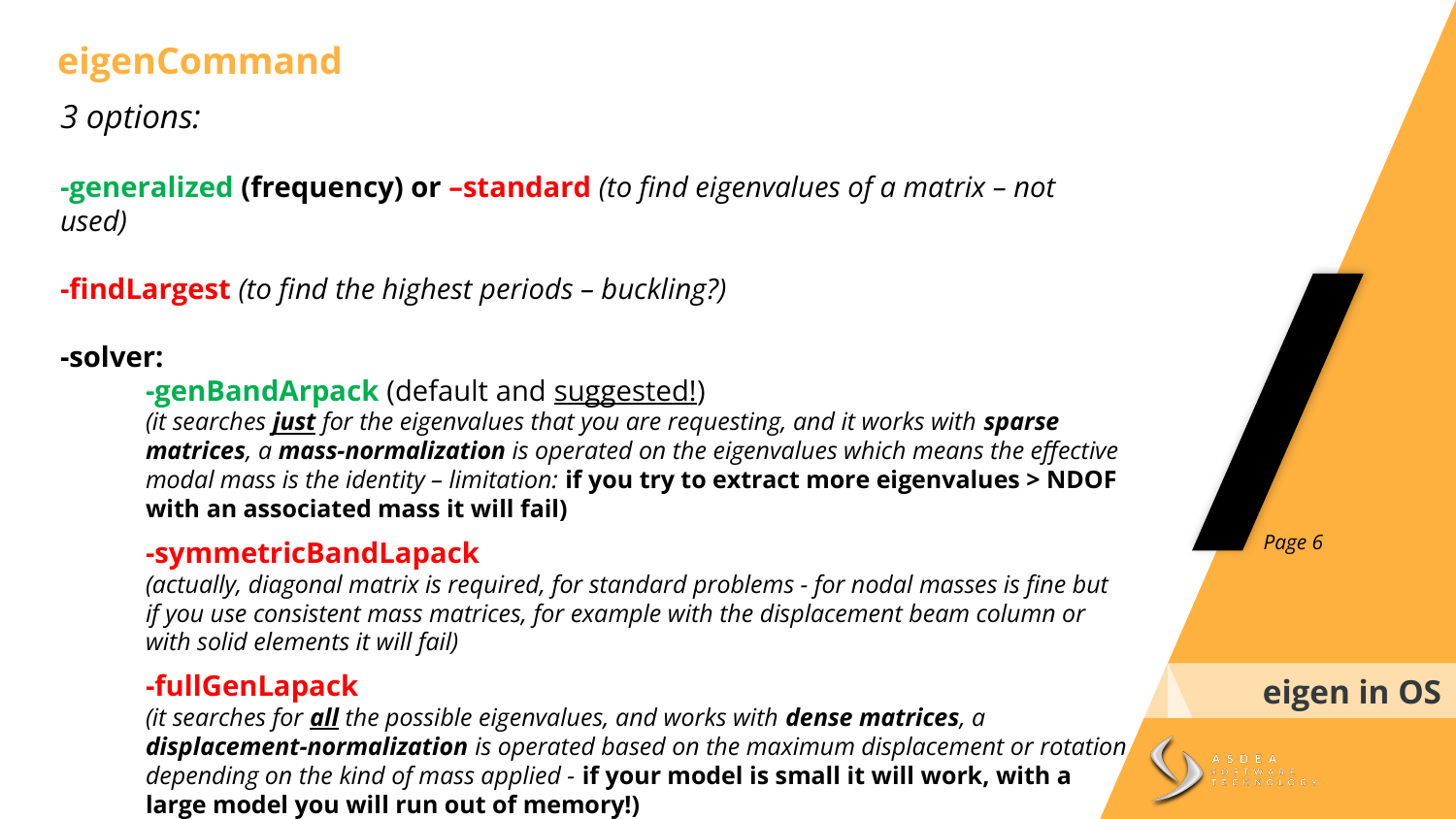

eigenCommand
3 options:

-generalized (frequency) or –standard (to find eigenvalues of a matrix – not used)

-findLargest (to find the highest periods – buckling?)

-solver:
-genBandArpack (default and suggested!)
(it searches just for the eigenvalues that you are requesting, and it works with sparse matrices, a mass-normalization is operated on the eigenvalues which means the effective modal mass is the identity – limitation: if you try to extract more eigenvalues > NDOF with an associated mass it will fail)
-symmetricBandLapack
(actually, diagonal matrix is required, for standard problems - for nodal masses is fine but if you use consistent mass matrices, for example with the displacement beam column or with solid elements it will fail)
-fullGenLapack
(it searches for all the possible eigenvalues, and works with dense matrices, a displacement-normalization is operated based on the maximum displacement or rotation depending on the kind of mass applied - if your model is small it will work, with a large model you will run out of memory!)
Page 6

eigen in OS